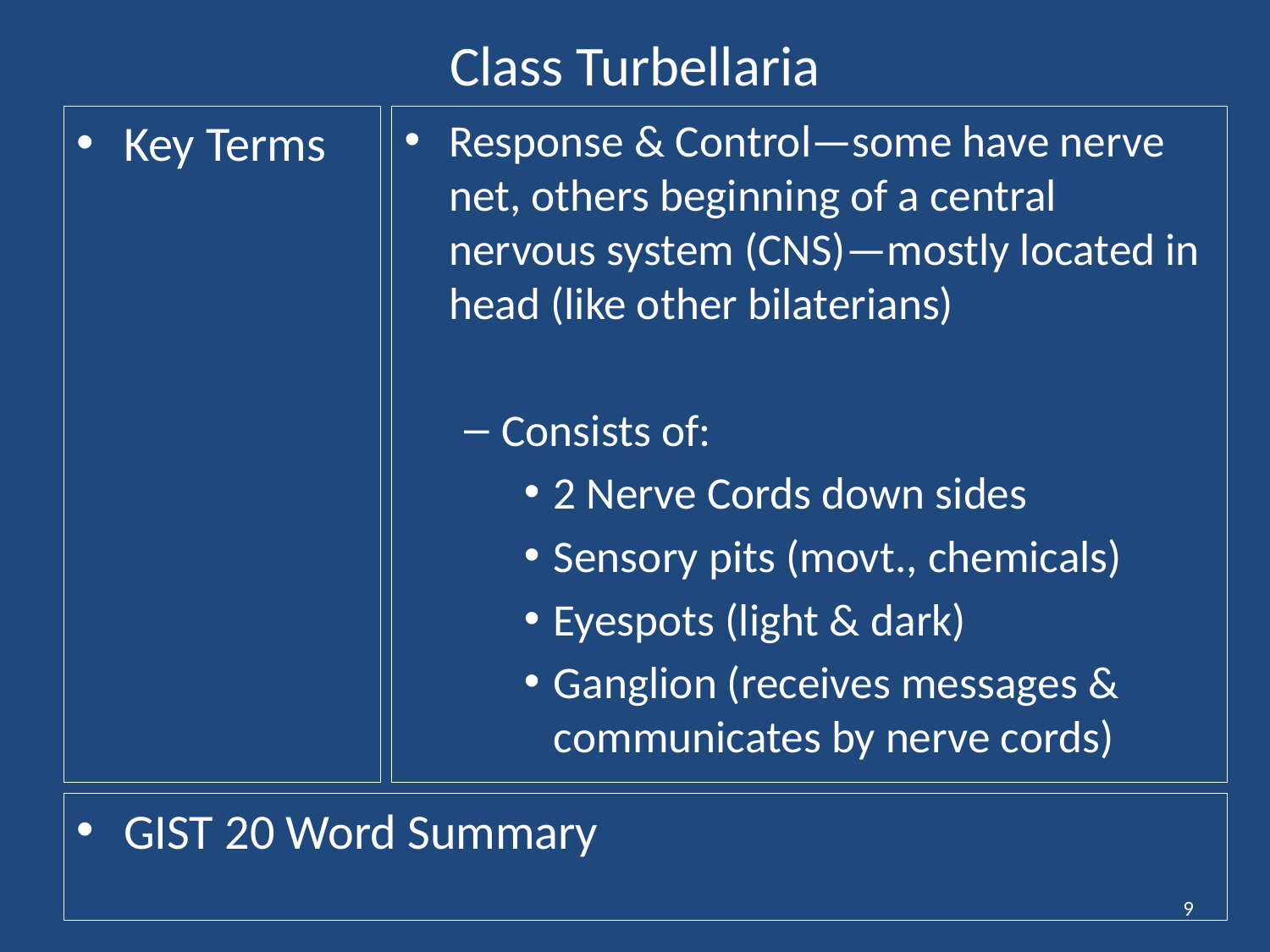

# Class Turbellaria
Key Terms
Response & Control—some have nerve net, others beginning of a central nervous system (CNS)—mostly located in head (like other bilaterians)

Consists of:
2 Nerve Cords down sides
Sensory pits (movt., chemicals)
Eyespots (light & dark)
Ganglion (receives messages & communicates by nerve cords)
GIST 20 Word Summary
9